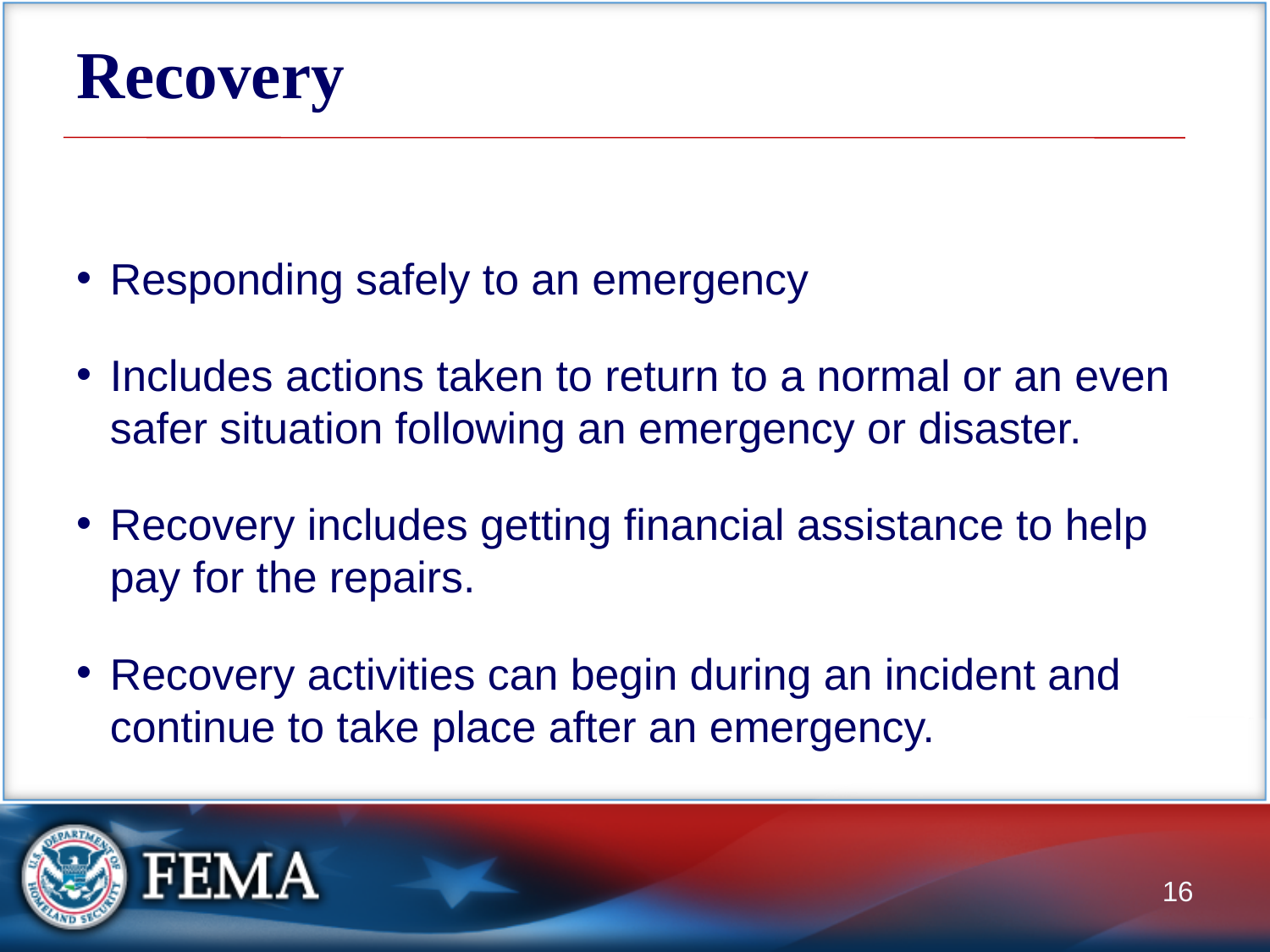

# Recovery

Responding safely to an emergency
Includes actions taken to return to a normal or an even safer situation following an emergency or disaster.
Recovery includes getting financial assistance to help pay for the repairs.
Recovery activities can begin during an incident and continue to take place after an emergency.
16